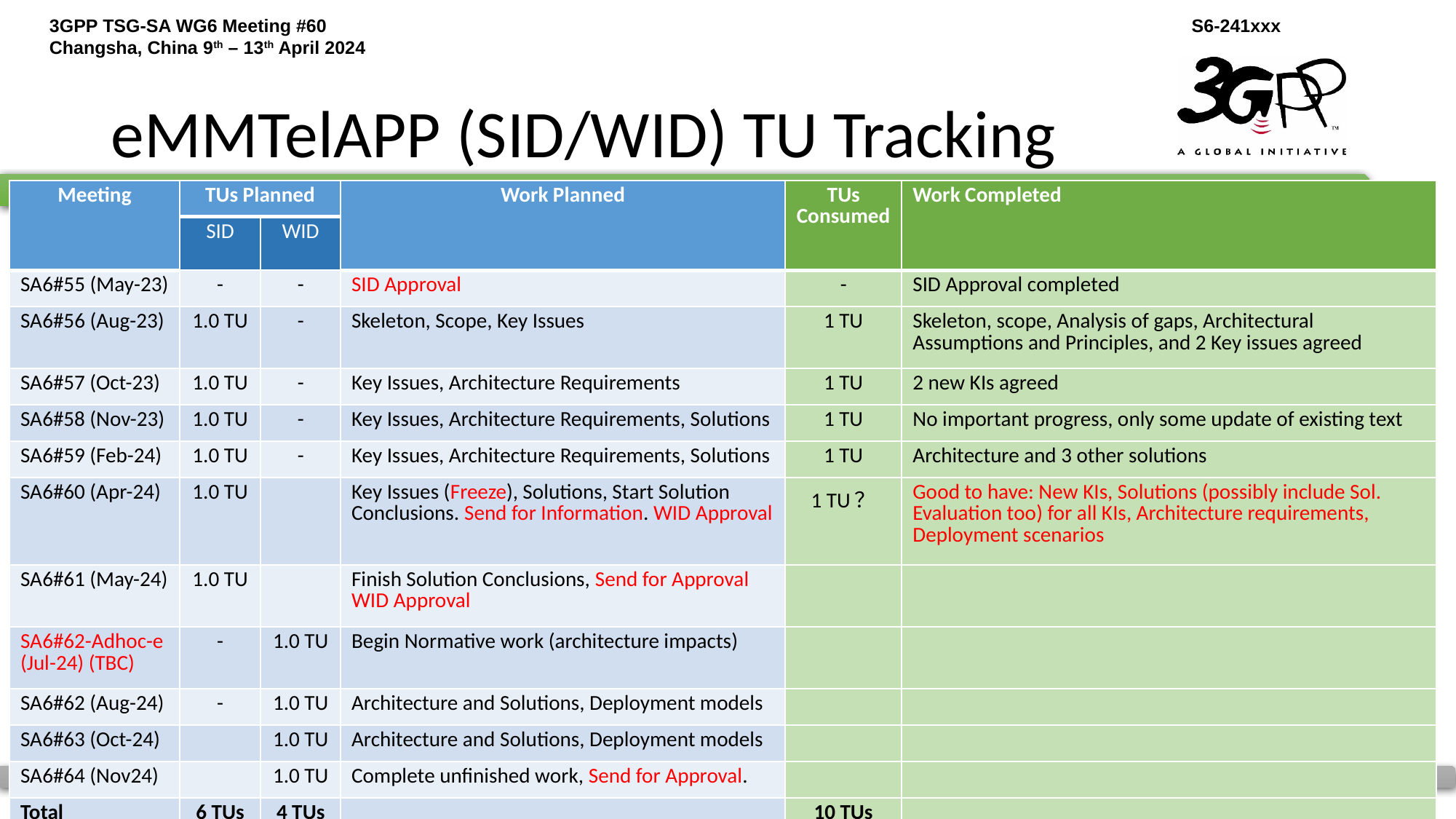

# eMMTelAPP (SID/WID) TU Tracking
| Meeting | TUs Planned |  | Work Planned | TUs Consumed | Work Completed |
| --- | --- | --- | --- | --- | --- |
|  | SID | WID |  |  |  |
| SA6#55 (May-23) | - | - | SID Approval | - | SID Approval completed |
| SA6#56 (Aug-23) | 1.0 TU | - | Skeleton, Scope, Key Issues | 1 TU | Skeleton, scope, Analysis of gaps, Architectural Assumptions and Principles, and 2 Key issues agreed |
| SA6#57 (Oct-23) | 1.0 TU | - | Key Issues, Architecture Requirements | 1 TU | 2 new KIs agreed |
| SA6#58 (Nov-23) | 1.0 TU | - | Key Issues, Architecture Requirements, Solutions | 1 TU | No important progress, only some update of existing text |
| SA6#59 (Feb-24) | 1.0 TU | - | Key Issues, Architecture Requirements, Solutions | 1 TU | Architecture and 3 other solutions |
| SA6#60 (Apr-24) | 1.0 TU |  | Key Issues (Freeze), Solutions, Start Solution Conclusions. Send for Information. WID Approval | 1 TU？ | Good to have: New KIs, Solutions (possibly include Sol. Evaluation too) for all KIs, Architecture requirements, Deployment scenarios |
| SA6#61 (May-24) | 1.0 TU |  | Finish Solution Conclusions, Send for Approval WID Approval |  |  |
| SA6#62-Adhoc-e (Jul-24) (TBC) | - | 1.0 TU | Begin Normative work (architecture impacts) |  |  |
| SA6#62 (Aug-24) | - | 1.0 TU | Architecture and Solutions, Deployment models |  |  |
| SA6#63 (Oct-24) |  | 1.0 TU | Architecture and Solutions, Deployment models |  |  |
| SA6#64 (Nov24) |  | 1.0 TU | Complete unfinished work, Send for Approval. |  |  |
| Total | 6 TUs | 4 TUs |  | 10 TUs |  |